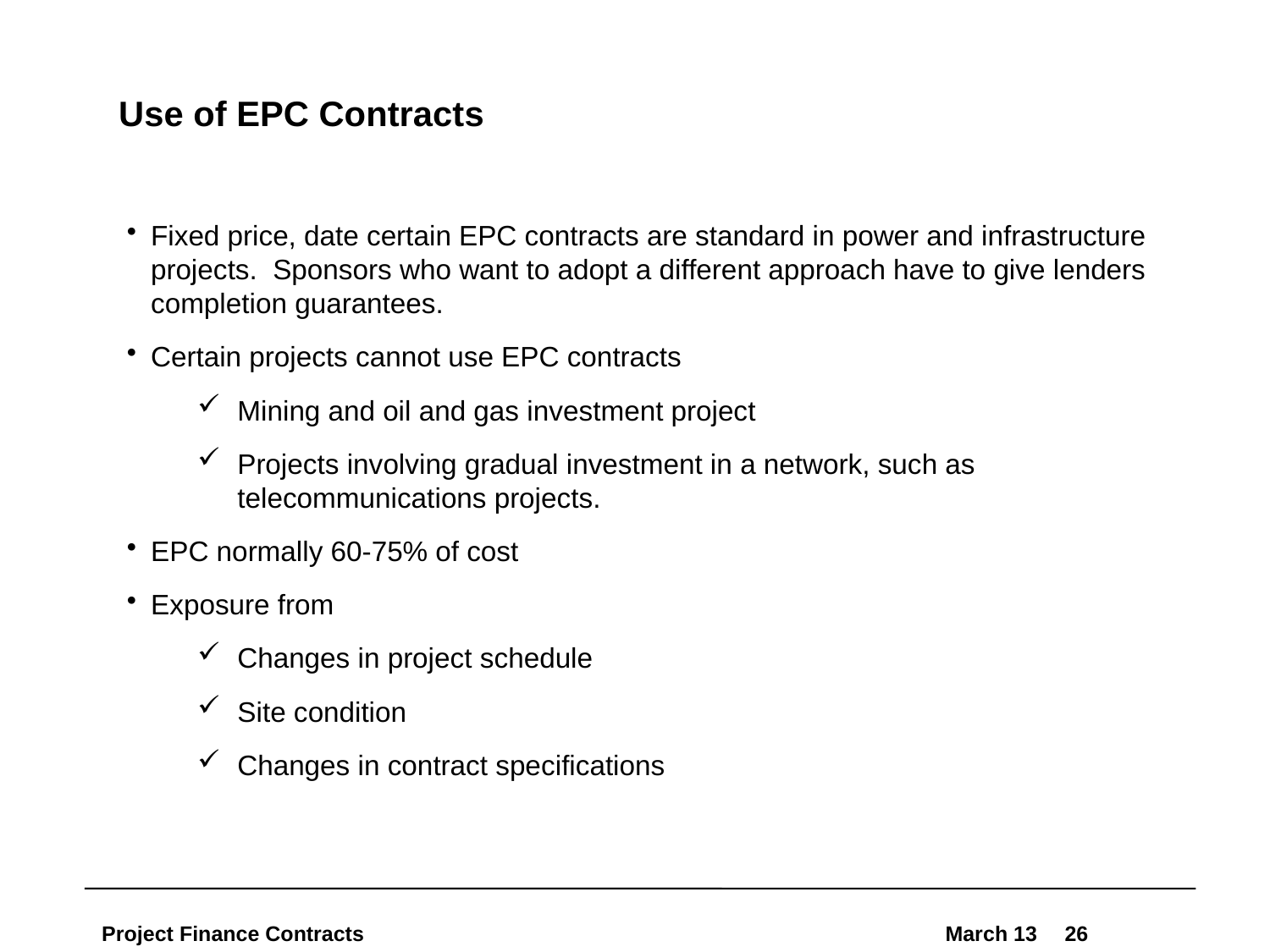

# Use of EPC Contracts
Fixed price, date certain EPC contracts are standard in power and infrastructure projects.  Sponsors who want to adopt a different approach have to give lenders completion guarantees.
Certain projects cannot use EPC contracts
Mining and oil and gas investment project
Projects involving gradual investment in a network, such as telecommunications projects.
EPC normally 60-75% of cost
Exposure from
Changes in project schedule
Site condition
Changes in contract specifications